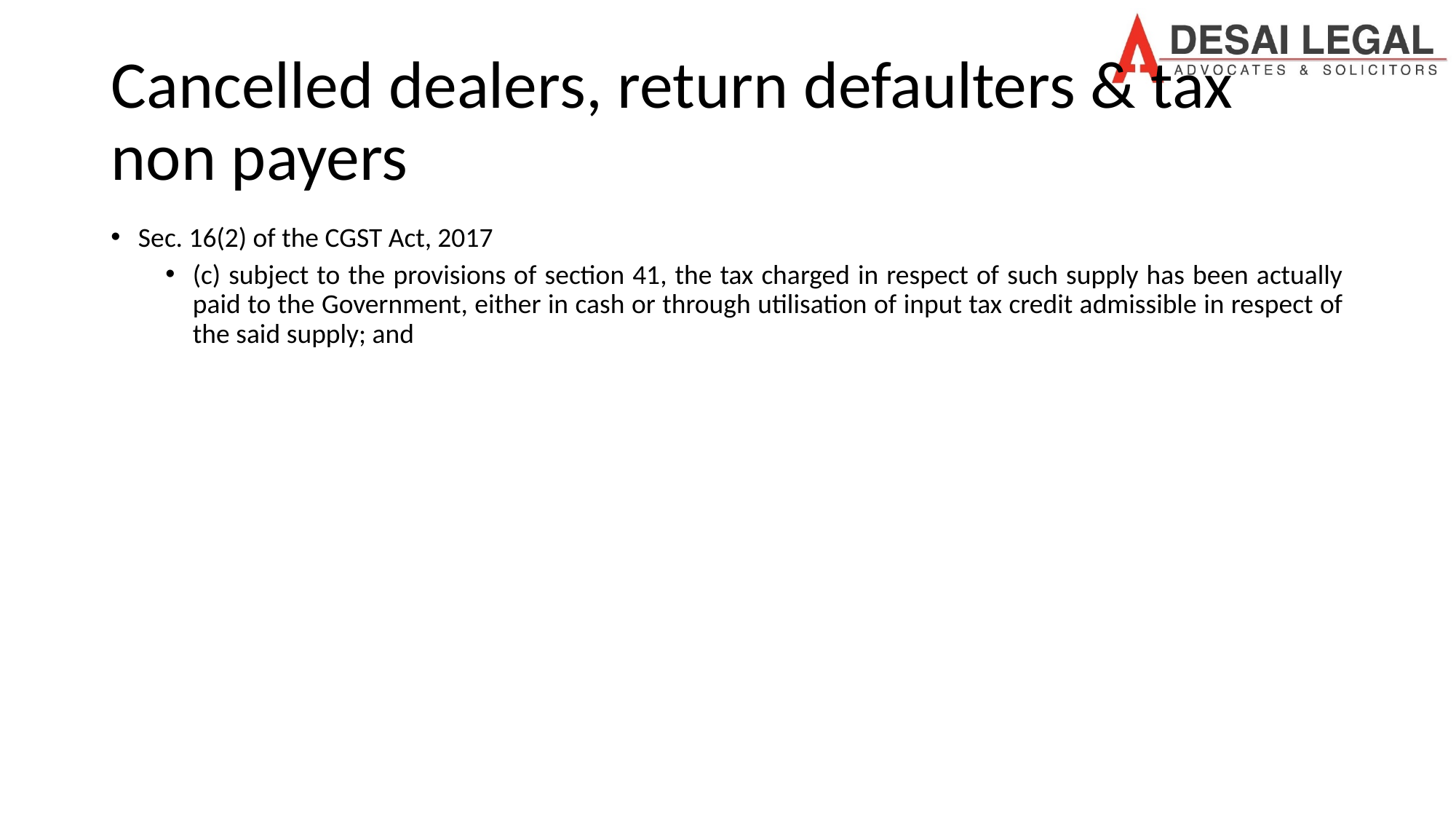

# Cancelled dealers, return defaulters & tax non payers
Sec. 16(2) of the CGST Act, 2017
(c) subject to the provisions of section 41, the tax charged in respect of such supply has been actually paid to the Government, either in cash or through utilisation of input tax credit admissible in respect of the said supply; and